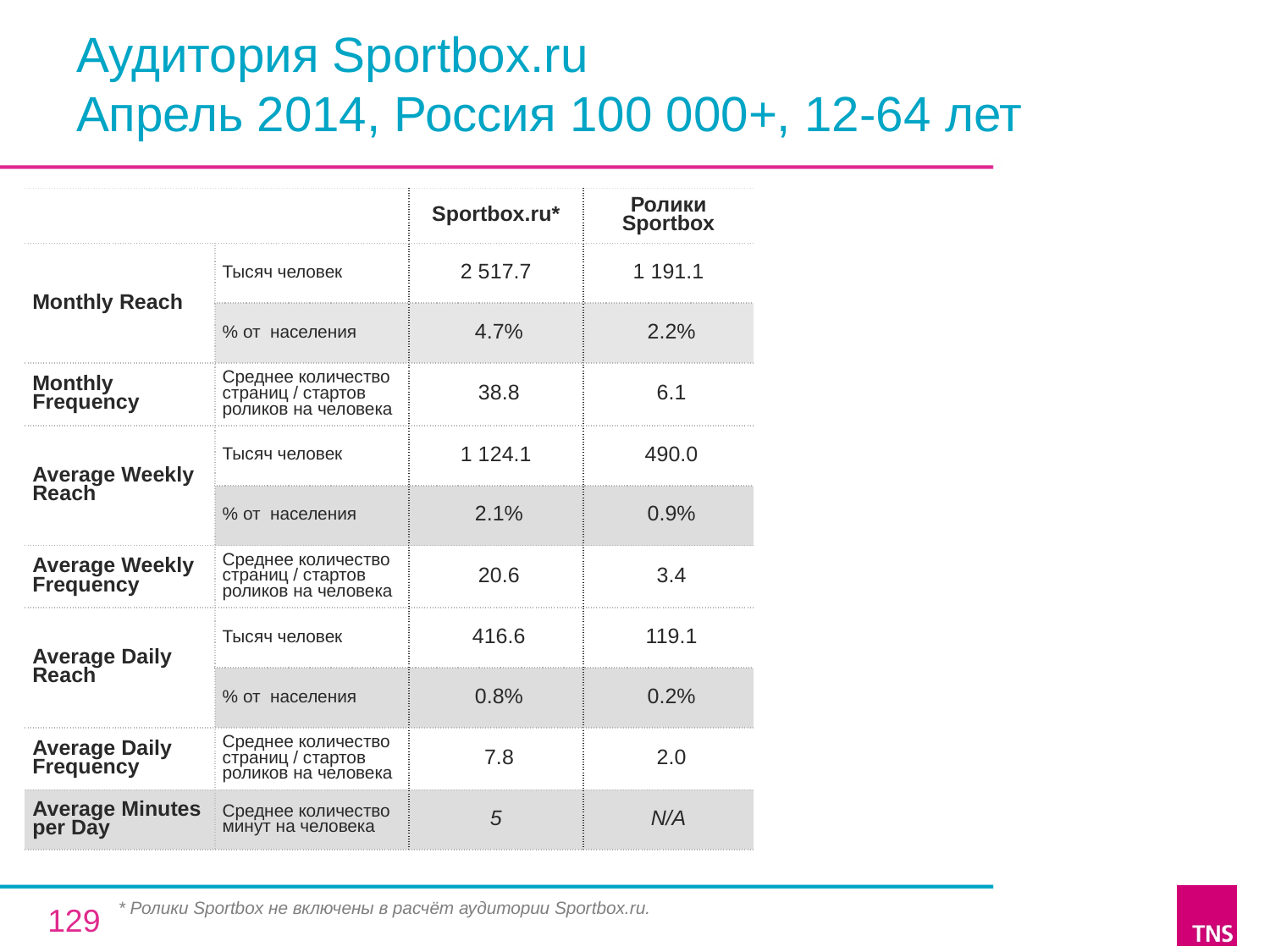

# Аудитория Sportbox.ru Апрель 2014, Россия 100 000+, 12-64 лет
|  |  | Sportbox.ru\* | Ролики Sportbox |
| --- | --- | --- | --- |
| Monthly Reach | Тысяч человек | 2 517.7 | 1 191.1 |
|  | % от населения | 4.7% | 2.2% |
| Monthly Frequency | Среднее количество страниц / стартов роликов на человека | 38.8 | 6.1 |
| Average Weekly Reach | Тысяч человек | 1 124.1 | 490.0 |
|  | % от населения | 2.1% | 0.9% |
| Average Weekly Frequency | Среднее количество страниц / стартов роликов на человека | 20.6 | 3.4 |
| Average Daily Reach | Тысяч человек | 416.6 | 119.1 |
|  | % от населения | 0.8% | 0.2% |
| Average Daily Frequency | Среднее количество страниц / стартов роликов на человека | 7.8 | 2.0 |
| Average Minutes per Day | Среднее количество минут на человека | 5 | N/A |
* Ролики Sportbox не включены в расчёт аудитории Sportbox.ru.
129